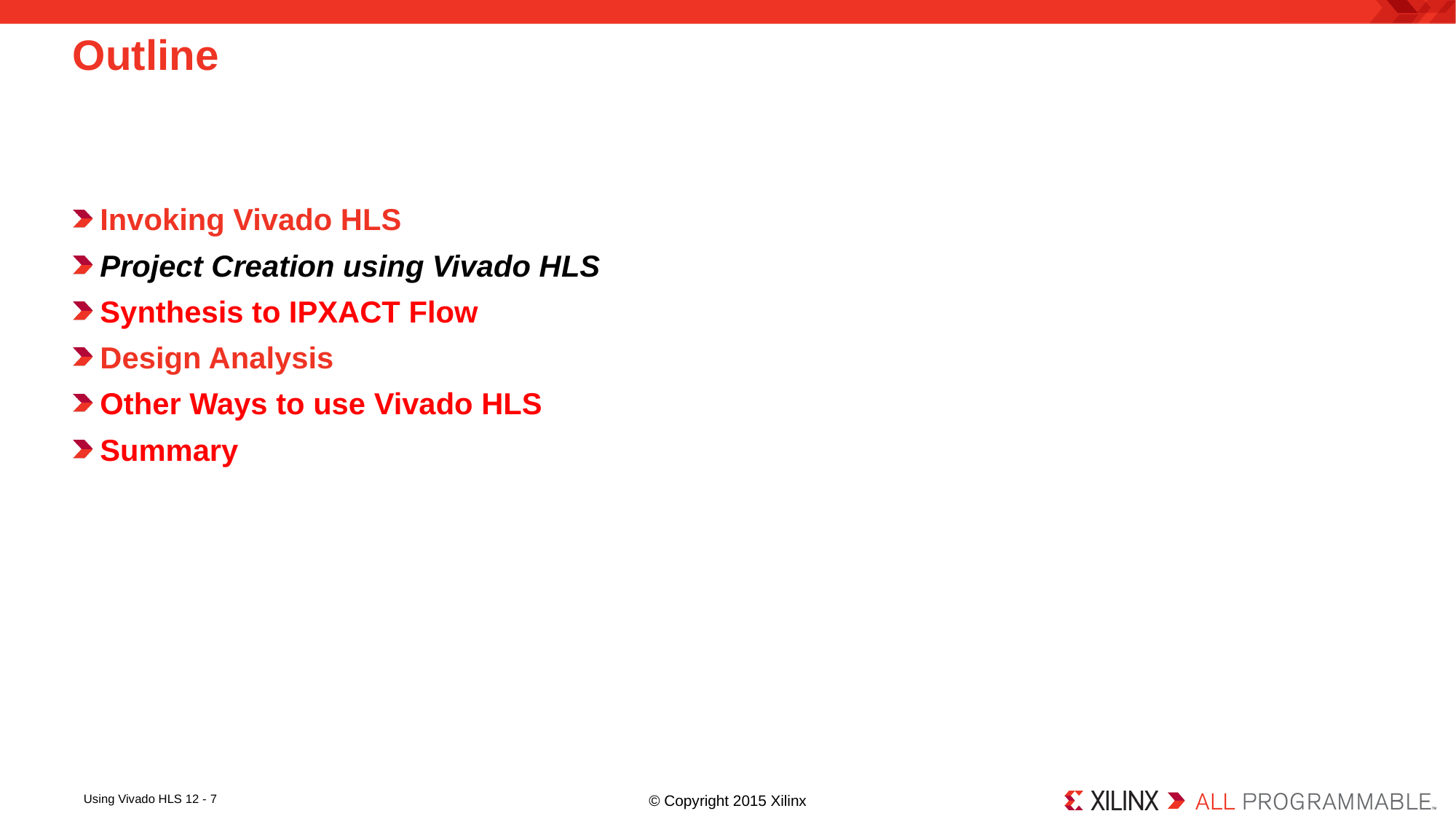

# Outline
Invoking Vivado HLS
Project Creation using Vivado HLS
Synthesis to IPXACT Flow
Design Analysis
Other Ways to use Vivado HLS
Summary
Using Vivado HLS 12 - 7
© Copyright 2015 Xilinx